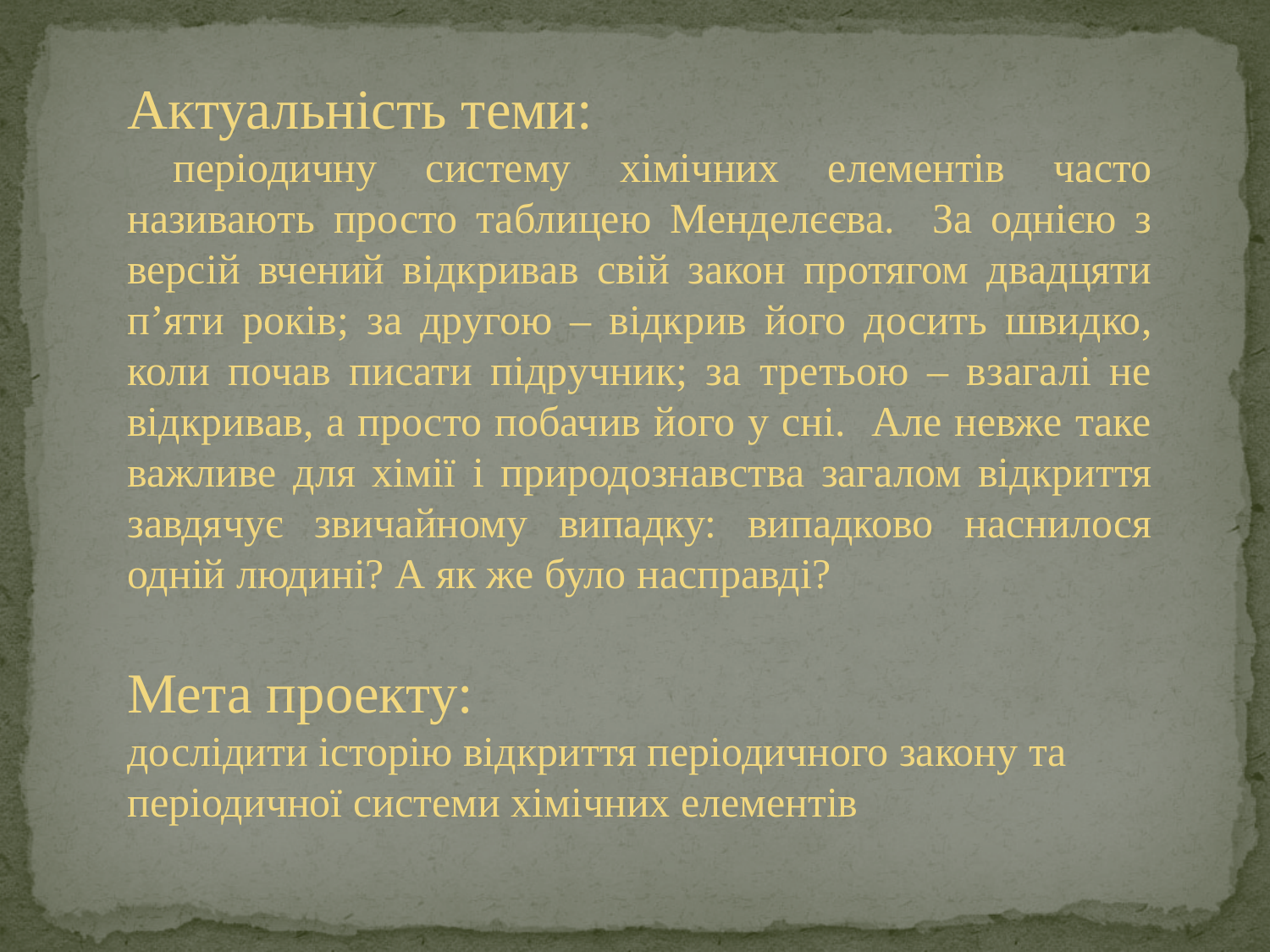

Актуальність теми:
 періодичну систему хімічних елементів часто називають просто таблицею Менделєєва.  За однією з версій вчений відкривав свій закон протягом двадцяти п’яти років; за другою – відкрив його досить швидко, коли почав писати підручник; за третьою – взагалі не відкривав, а просто побачив його у сні.  Але невже таке важливе для хімії і природознавства загалом відкриття завдячує звичайному випадку: випадково наснилося одній людині? А як же було насправді?

Мета проекту:
дослідити історію відкриття періодичного закону та періодичної системи хімічних елементів